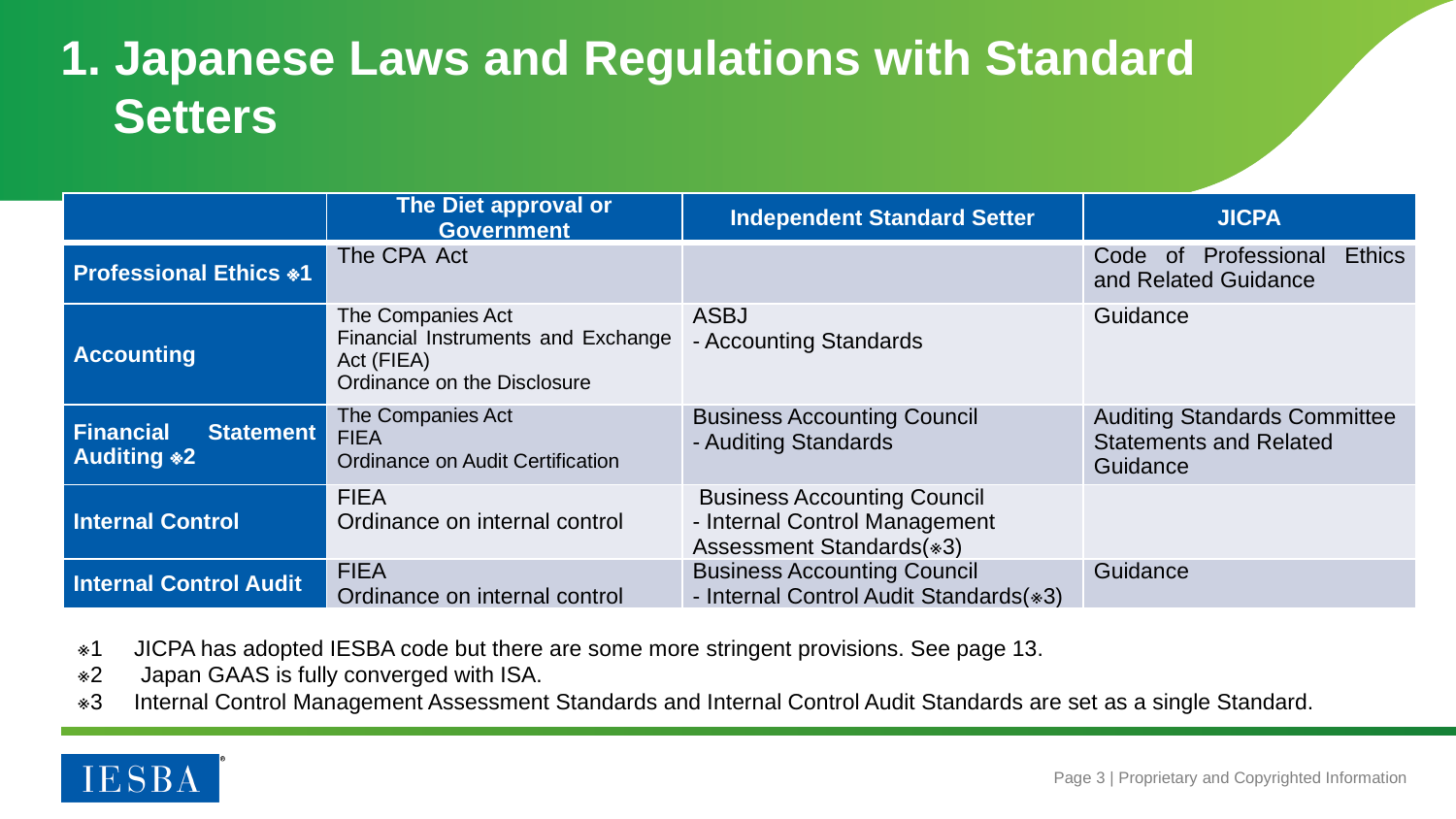

# 1. Japanese Laws and Regulations with Standard Setters
|  | The Diet approval or Government | Independent Standard Setter | JICPA |
| --- | --- | --- | --- |
| Professional Ethics ※1 | The CPA Act |  | Code of Professional Ethics and Related Guidance |
| Accounting | The Companies Act Financial Instruments and Exchange Act (FIEA) Ordinance on the Disclosure | ASBJ - Accounting Standards | Guidance |
| Financial Statement Auditing ※2 | The Companies Act FIEA Ordinance on Audit Certification | Business Accounting Council - Auditing Standards | Auditing Standards Committee Statements and Related Guidance |
| Internal Control | FIEA Ordinance on internal control | Business Accounting Council - Internal Control Management Assessment Standards(※3) |  |
| Internal Control Audit | FIEA Ordinance on internal control | Business Accounting Council - Internal Control Audit Standards(※3) | Guidance |
※1     JICPA has adopted IESBA code but there are some more stringent provisions. See page 13.
※2　 Japan GAAS is fully converged with ISA.
※3     Internal Control Management Assessment Standards and Internal Control Audit Standards are set as a single Standard.